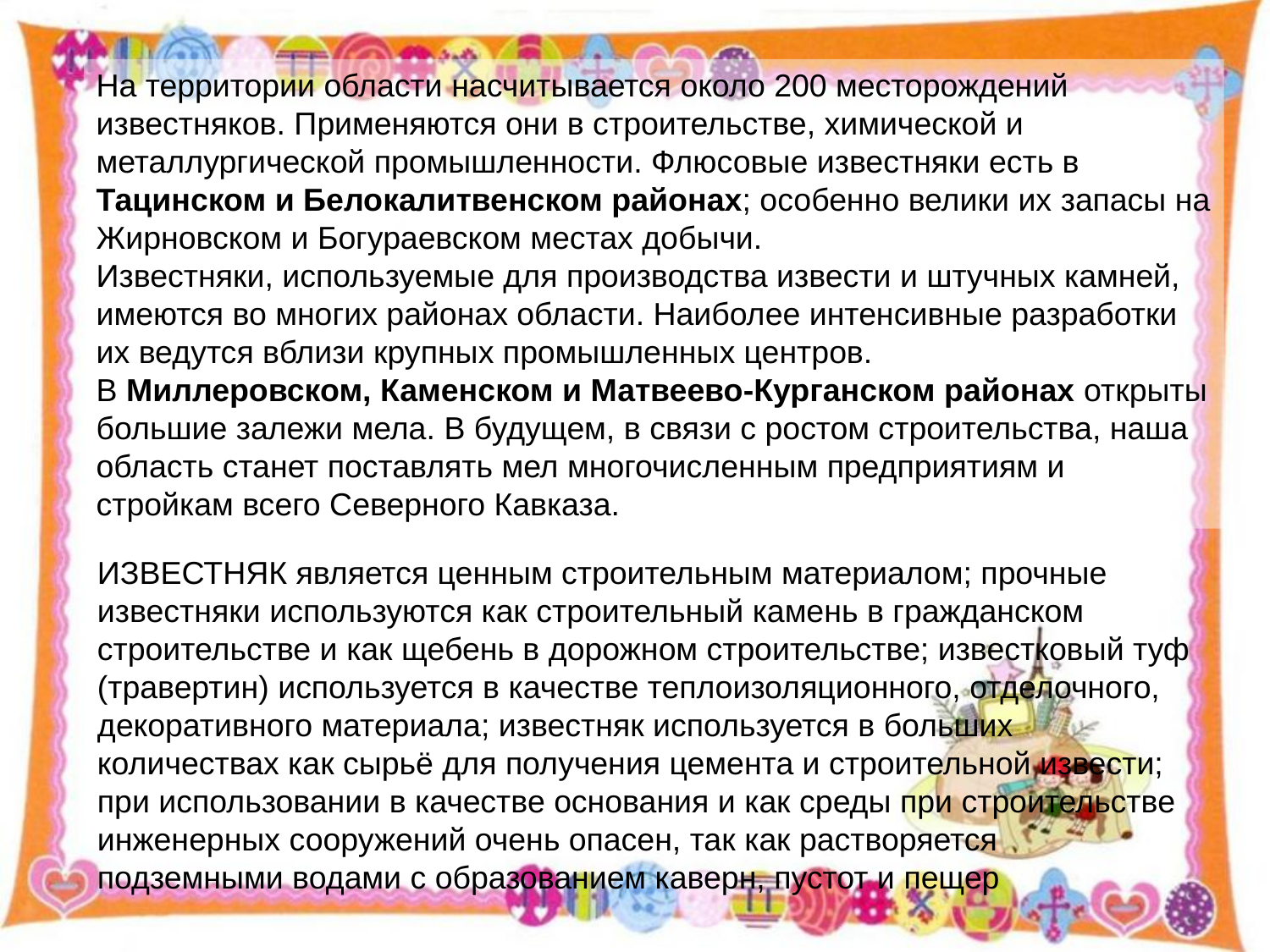

На территории области насчитывается около 200 месторождений известняков. Применяются они в строительстве, химической и металлургической промышленности. Флюсовые известняки есть в Тацинском и Белокалитвенском районах; особенно велики их запасы на Жирновском и Богураевском местах добычи.
Известняки, используемые для производства извести и штучных камней, имеются во многих районах области. Наиболее интенсивные разработки их ведутся вблизи крупных промышленных центров.
В Миллеровском, Каменском и Матвеево-Курганском районах открыты большие залежи мела. В будущем, в связи с ростом строительства, наша область станет поставлять мел многочисленным предприятиям и стройкам всего Северного Кавказа.
ИЗВЕСТНЯК является ценным строительным материалом; прочные известняки используются как строительный камень в гражданском строительстве и как щебень в дорожном строительстве; известковый туф (травертин) используется в качестве теплоизоляционного, отделочного, декоративного материала; известняк используется в больших количествах как сырьё для получения цемента и строительной извести; при использовании в качестве основания и как среды при строительстве инженерных сооружений очень опасен, так как растворяется подземными водами с образованием каверн, пустот и пещер